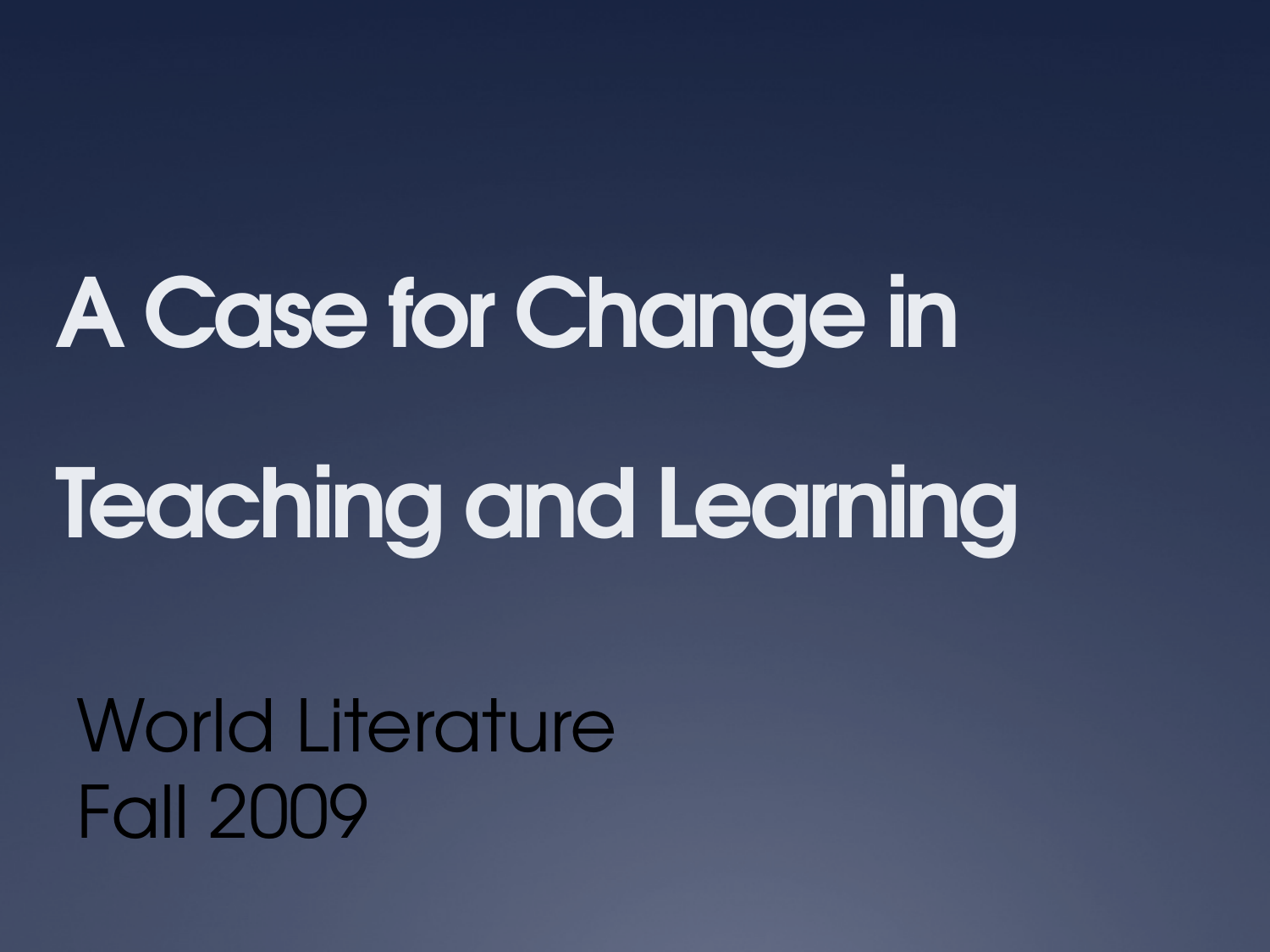

# A Case for Change in Teaching and Learning
World Literature Fall 2009